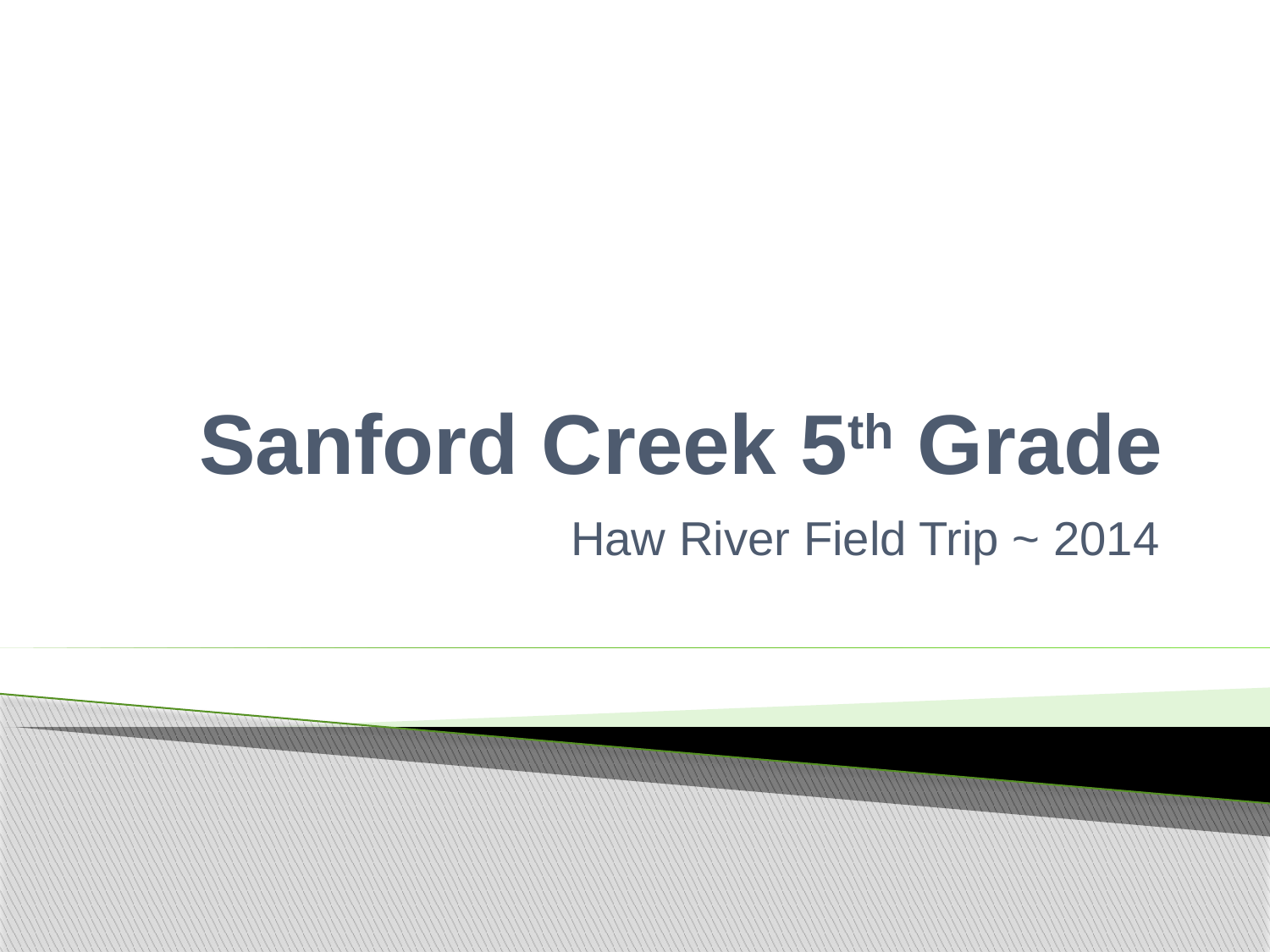

# Sanford Creek 5th Grade
Haw River Field Trip ~ 2014